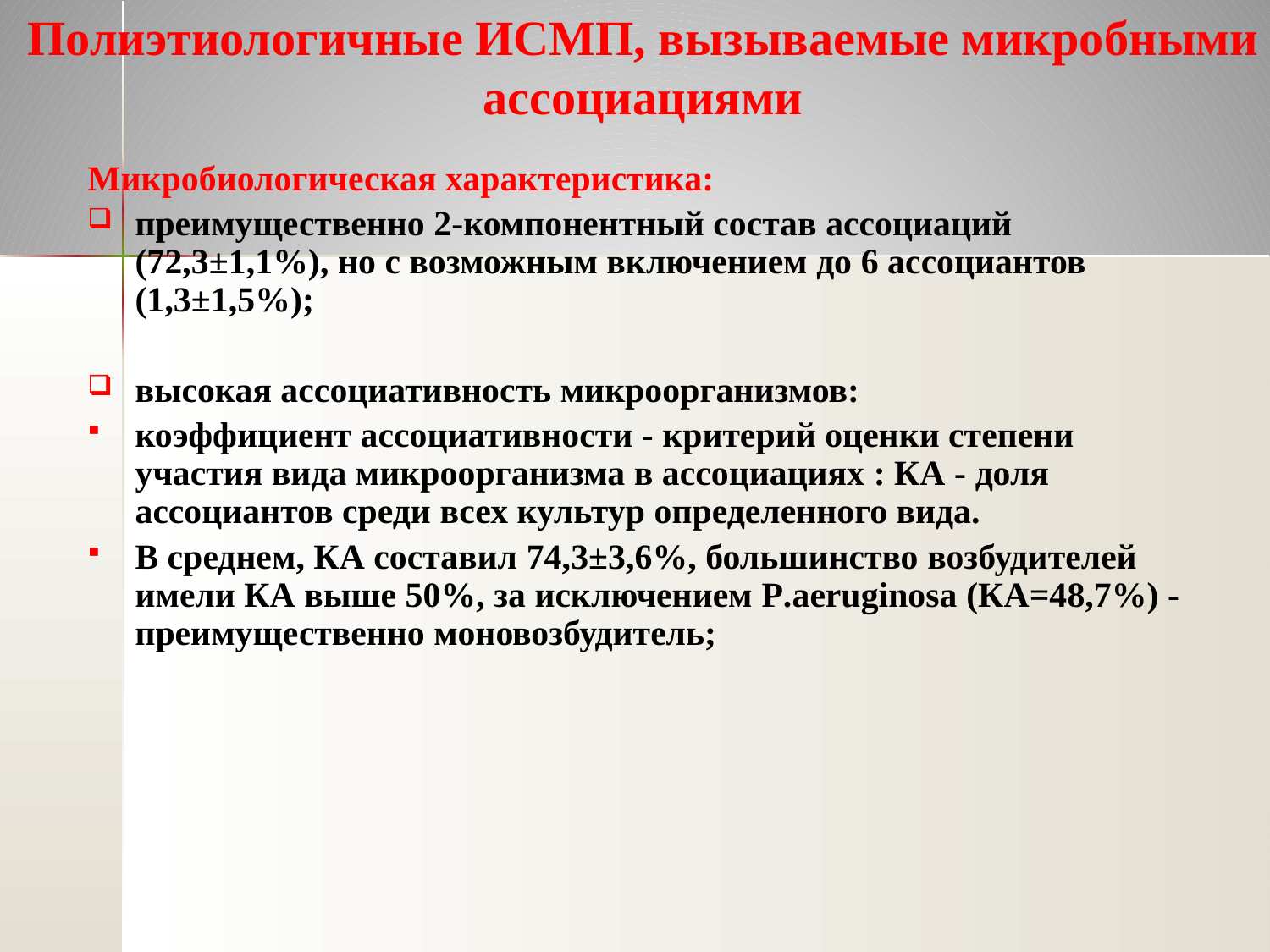

Полиэтиологичные ИСМП, вызываемые микробными ассоциациями

Микробиологическая характеристика:
преимущественно 2-компонентный состав ассоциаций (72,3±1,1%), но с возможным включением до 6 ассоциантов (1,3±1,5%);

высокая ассоциативность микроорганизмов:
коэффициент ассоциативности - критерий оценки степени участия вида микроорганизма в ассоциациях : КА - доля ассоциантов среди всех культур определенного вида.
В среднем, КА составил 74,3±3,6%, большинство возбудителей имели КА выше 50%, за исключением P.aeruginosa (КА=48,7%) - преимущественно моновозбудитель;